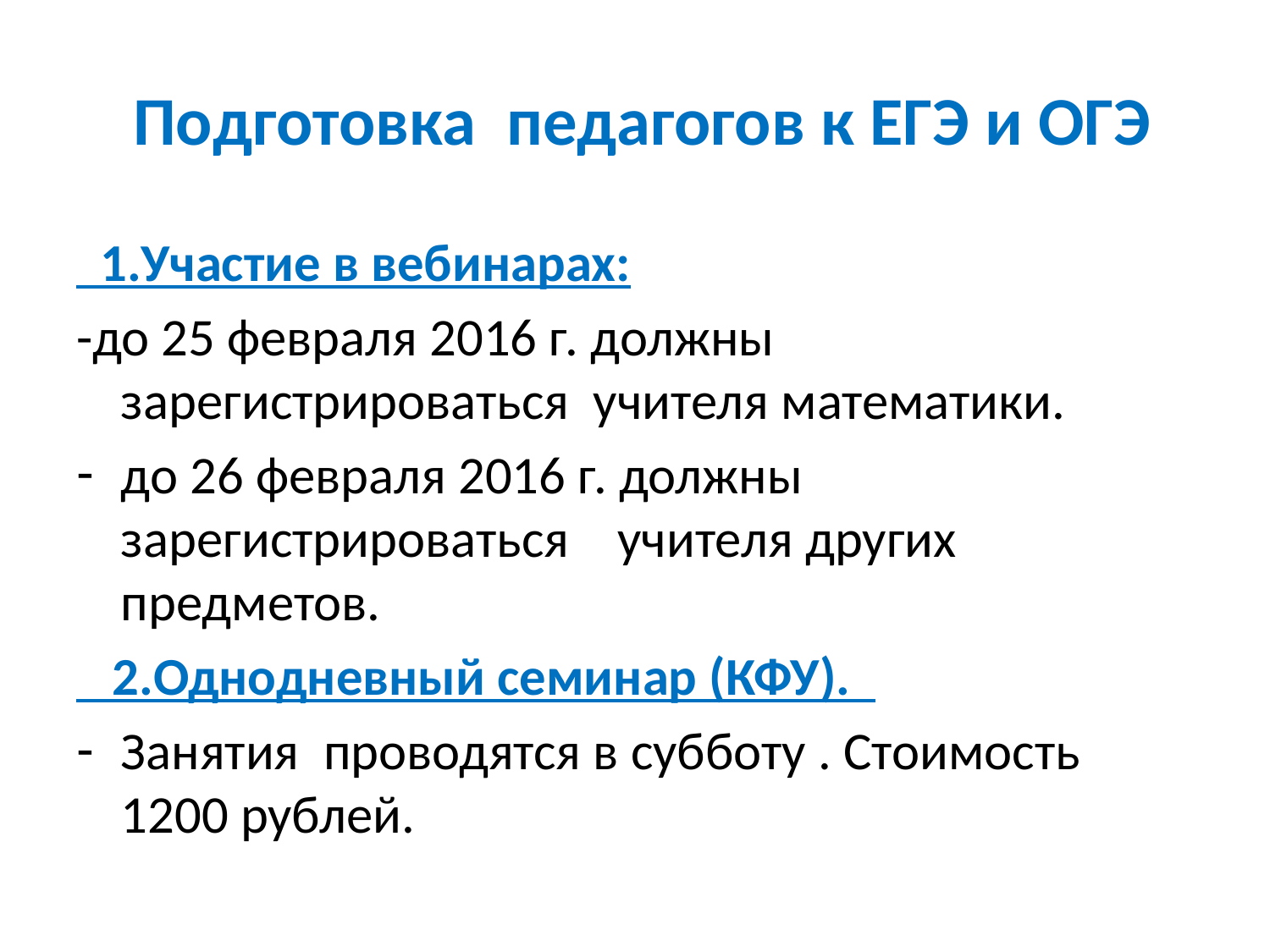

# Подготовка  педагогов к ЕГЭ и ОГЭ
  1.Участие в вебинарах:
-до 25 февраля 2016 г. должны зарегистрироваться  учителя математики.
до 26 февраля 2016 г. должны зарегистрироваться    учителя других предметов.
   2.Однодневный семинар (КФУ).
Занятия  проводятся в субботу . Стоимость 1200 рублей.